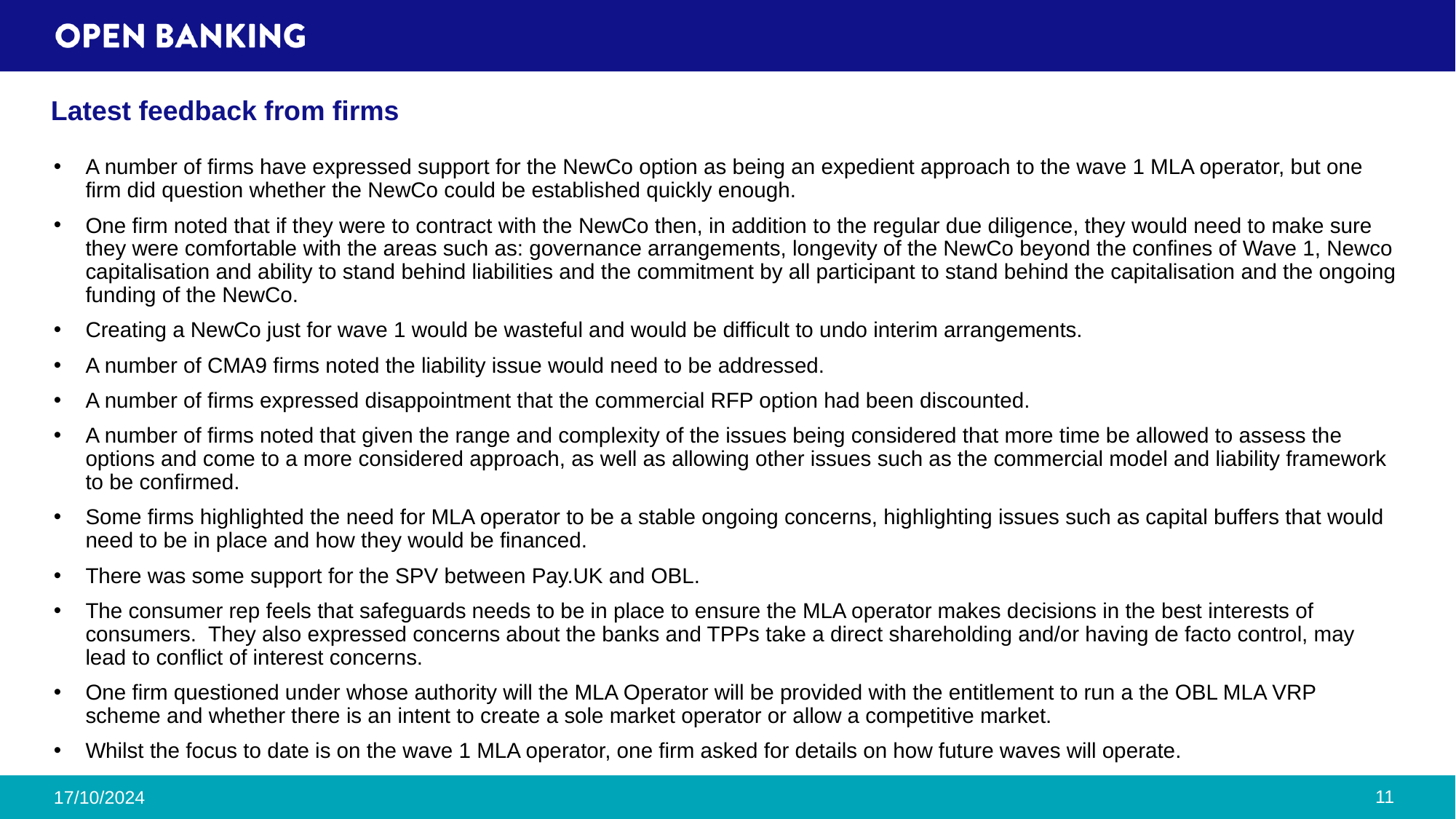

# Latest feedback from firms
A number of firms have expressed support for the NewCo option as being an expedient approach to the wave 1 MLA operator, but one firm did question whether the NewCo could be established quickly enough.
One firm noted that if they were to contract with the NewCo then, in addition to the regular due diligence, they would need to make sure they were comfortable with the areas such as: governance arrangements, longevity of the NewCo beyond the confines of Wave 1, Newco capitalisation and ability to stand behind liabilities and the commitment by all participant to stand behind the capitalisation and the ongoing funding of the NewCo.
Creating a NewCo just for wave 1 would be wasteful and would be difficult to undo interim arrangements.
A number of CMA9 firms noted the liability issue would need to be addressed.
A number of firms expressed disappointment that the commercial RFP option had been discounted.
A number of firms noted that given the range and complexity of the issues being considered that more time be allowed to assess the options and come to a more considered approach, as well as allowing other issues such as the commercial model and liability framework to be confirmed.
Some firms highlighted the need for MLA operator to be a stable ongoing concerns, highlighting issues such as capital buffers that would need to be in place and how they would be financed.
There was some support for the SPV between Pay.UK and OBL.
The consumer rep feels that safeguards needs to be in place to ensure the MLA operator makes decisions in the best interests of consumers.  They also expressed concerns about the banks and TPPs take a direct shareholding and/or having de facto control, may lead to conflict of interest concerns.
One firm questioned under whose authority will the MLA Operator will be provided with the entitlement to run a the OBL MLA VRP scheme and whether there is an intent to create a sole market operator or allow a competitive market.
Whilst the focus to date is on the wave 1 MLA operator, one firm asked for details on how future waves will operate.

11
17/10/2024